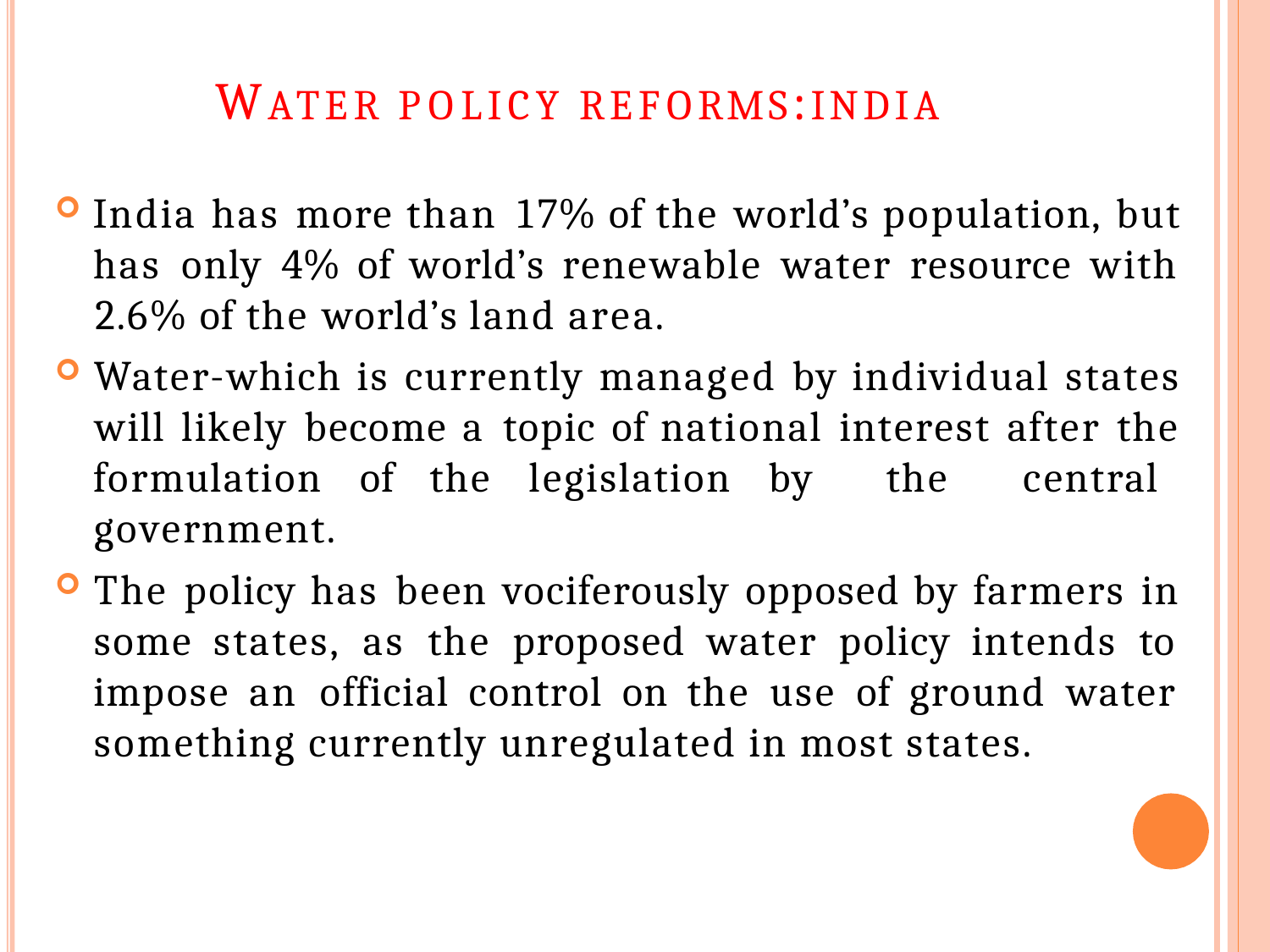

# WATER POLICY REFORMS:INDIA
India has more than 17% of the world’s population, but  has only 4% of world’s renewable water resource with  2.6% of the world’s land area.
Water-which is currently managed by individual states  will likely become a topic of national interest after the  formulation of the legislation by  the  central  government.
The policy has been vociferously opposed by farmers in  some states, as the proposed water policy intends to  impose an official control on the use of ground water  something currently unregulated in most states.